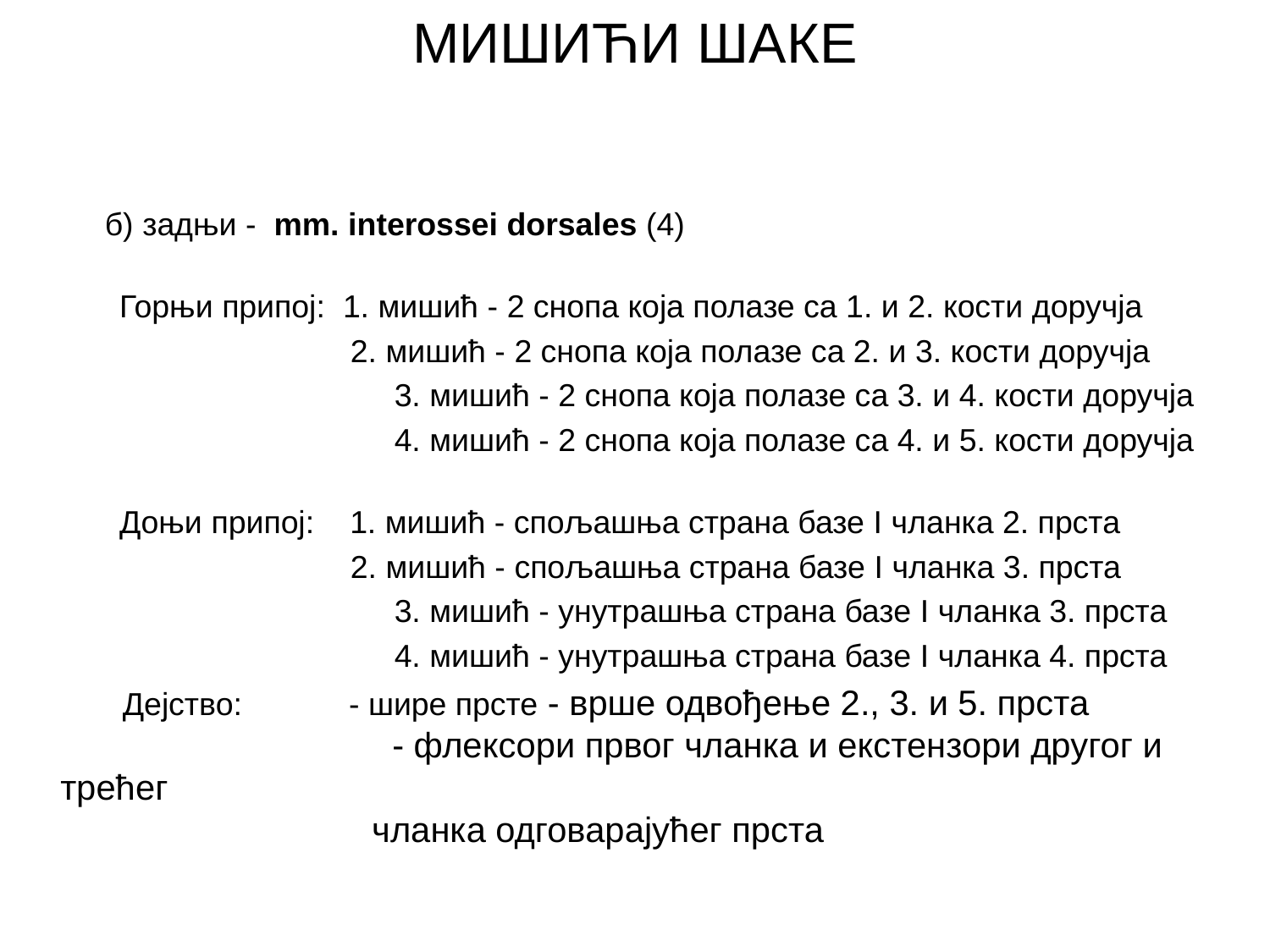

МИШИЋИ ШАКЕ

	     б) задњи -  mm. interossei dorsales (4)
            Горњи припој:  1. мишић - 2 снопа која полазе са 1. и 2. кости доручја
                                      2. мишић - 2 снопа која полазе са 2. и 3. кости доручја
			         3. мишић - 2 снопа која полазе са 3. и 4. кости доручја
			         4. мишић - 2 снопа која полазе са 4. и 5. кости доручја
            Доњи припој:    1. мишић - спољашња страна базе I чланка 2. прста
                                      2. мишић - спољашња страна базе I чланка 3. прста
			         3. мишић - унутрашња страна базе I чланка 3. прста
			         4. мишић - унутрашња страна базе I чланка 4. прста
	       Дејство:            - шире прсте - врше одвођење 2., 3. и 5. прста
		        - флексори првог чланка и екстензори другог и трећег
                                чланка одговарајућег прста